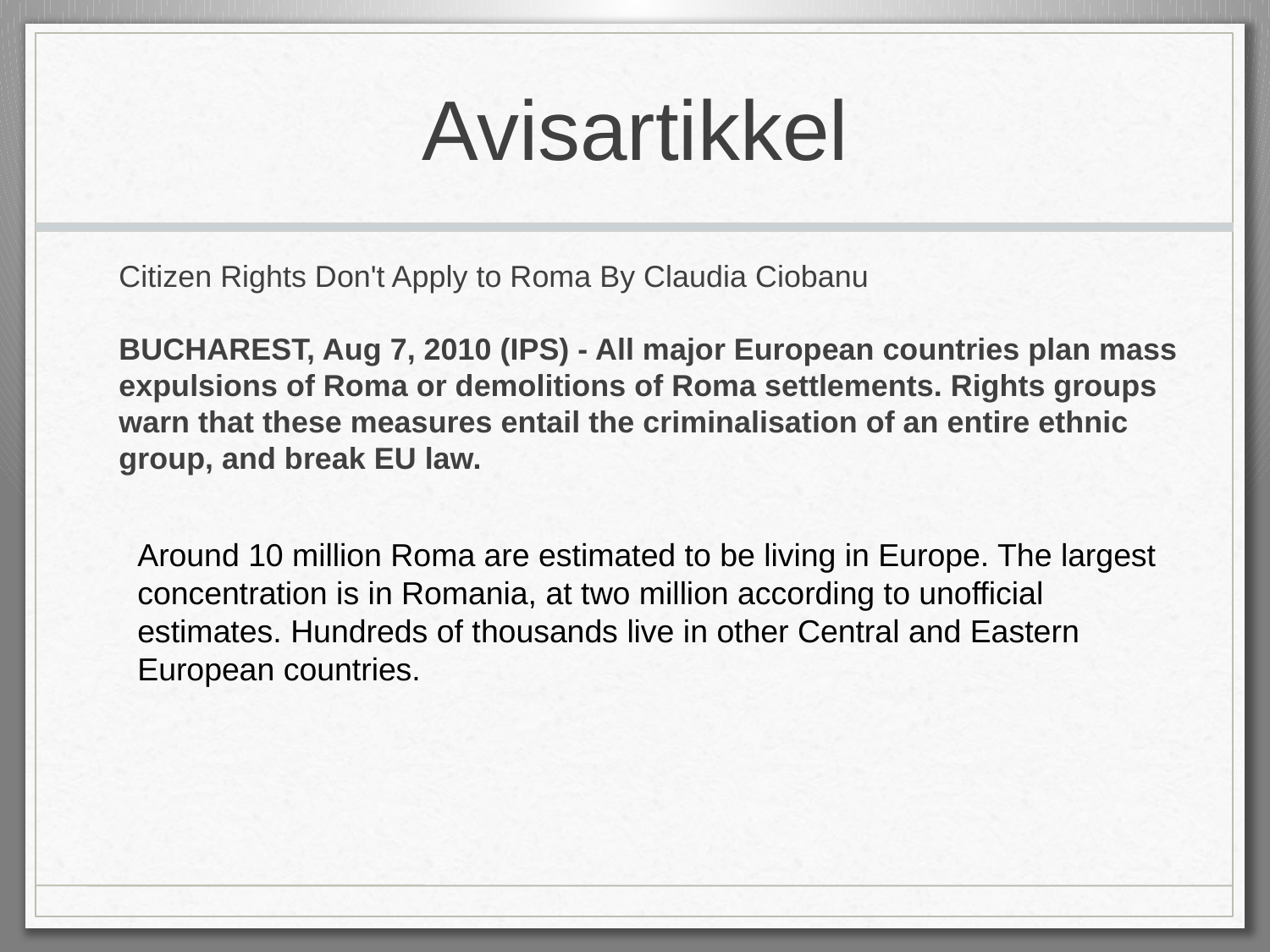

# Avisartikkel
	Citizen Rights Don't Apply to Roma By Claudia Ciobanu
BUCHAREST, Aug 7, 2010 (IPS) - All major European countries plan mass expulsions of Roma or demolitions of Roma settlements. Rights groups warn that these measures entail the criminalisation of an entire ethnic group, and break EU law.
Around 10 million Roma are estimated to be living in Europe. The largest concentration is in Romania, at two million according to unofficial estimates. Hundreds of thousands live in other Central and Eastern European countries.